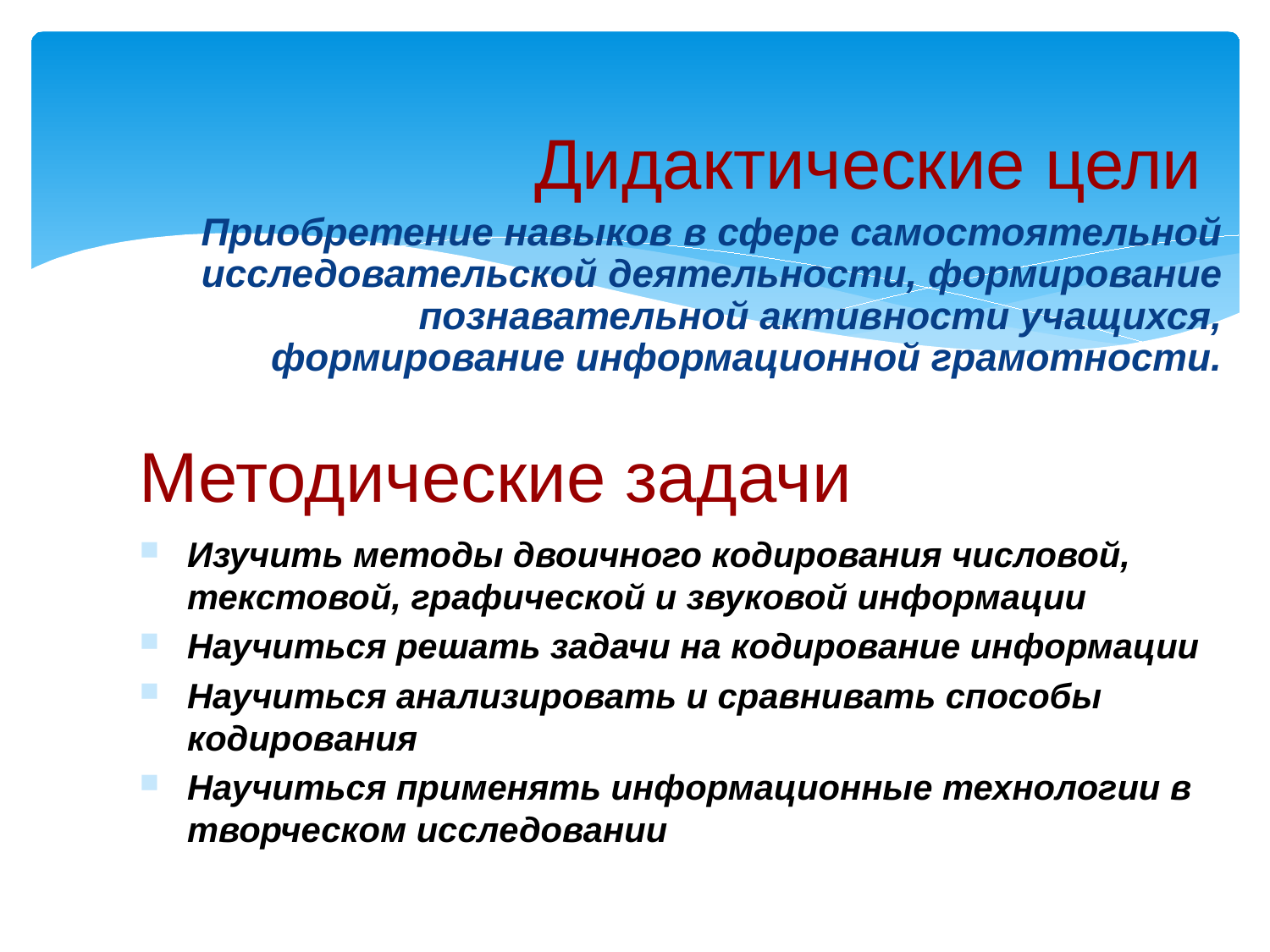

# Дидактические цели
	Приобретение навыков в сфере самостоятельной исследовательской деятельности, формирование познавательной активности учащихся, формирование информационной грамотности.
Методические задачи
Изучить методы двоичного кодирования числовой, текстовой, графической и звуковой информации
Научиться решать задачи на кодирование информации
Научиться анализировать и сравнивать способы кодирования
Научиться применять информационные технологии в творческом исследовании